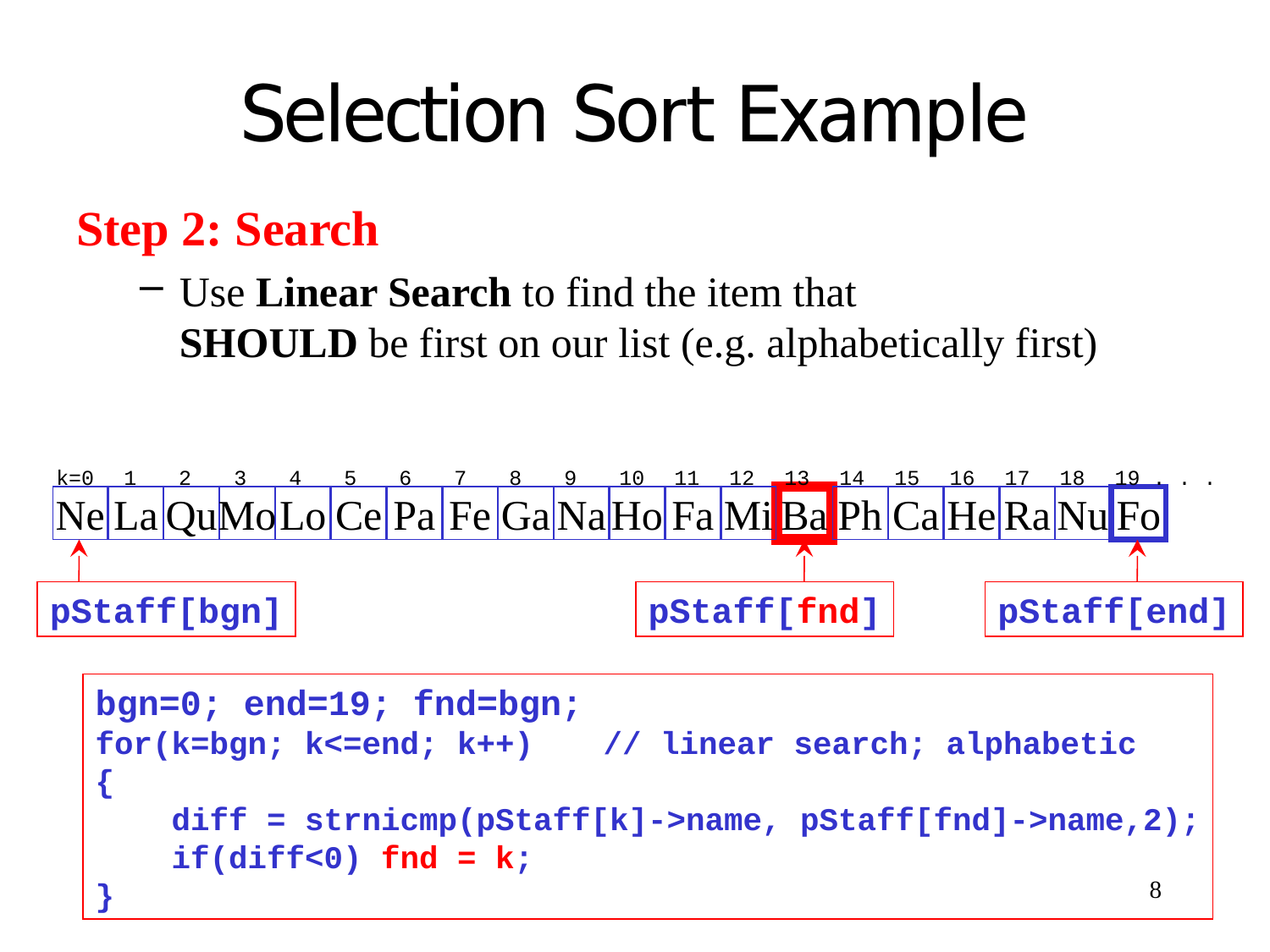

# Selection Sort Example
Step 2: Search
Use Linear Search to find the item that
SHOULD be first on our list (e.g. alphabetically first)
k=0  1   2   3   4   5   6   7   8   9   10  11  12  13  14  15  16  17  18  19 . . .
Ne
La
Qu
Mo
Lo
Ce
Pa
Fe
Ga
Na
Ho
Fa
Mi
Ba
Ph
Ca
He
Ra
Nu
Fo

pStaff[bgn]
pStaff[fnd]
pStaff[end]
bgn=0; end=19; fnd=bgn;
for(k=bgn; k<=end; k++)	// linear search; alphabetic
{
    diff = strnicmp(pStaff[k]->name, pStaff[fnd]->name,2);
    if(diff<0) fnd = k;
}
8